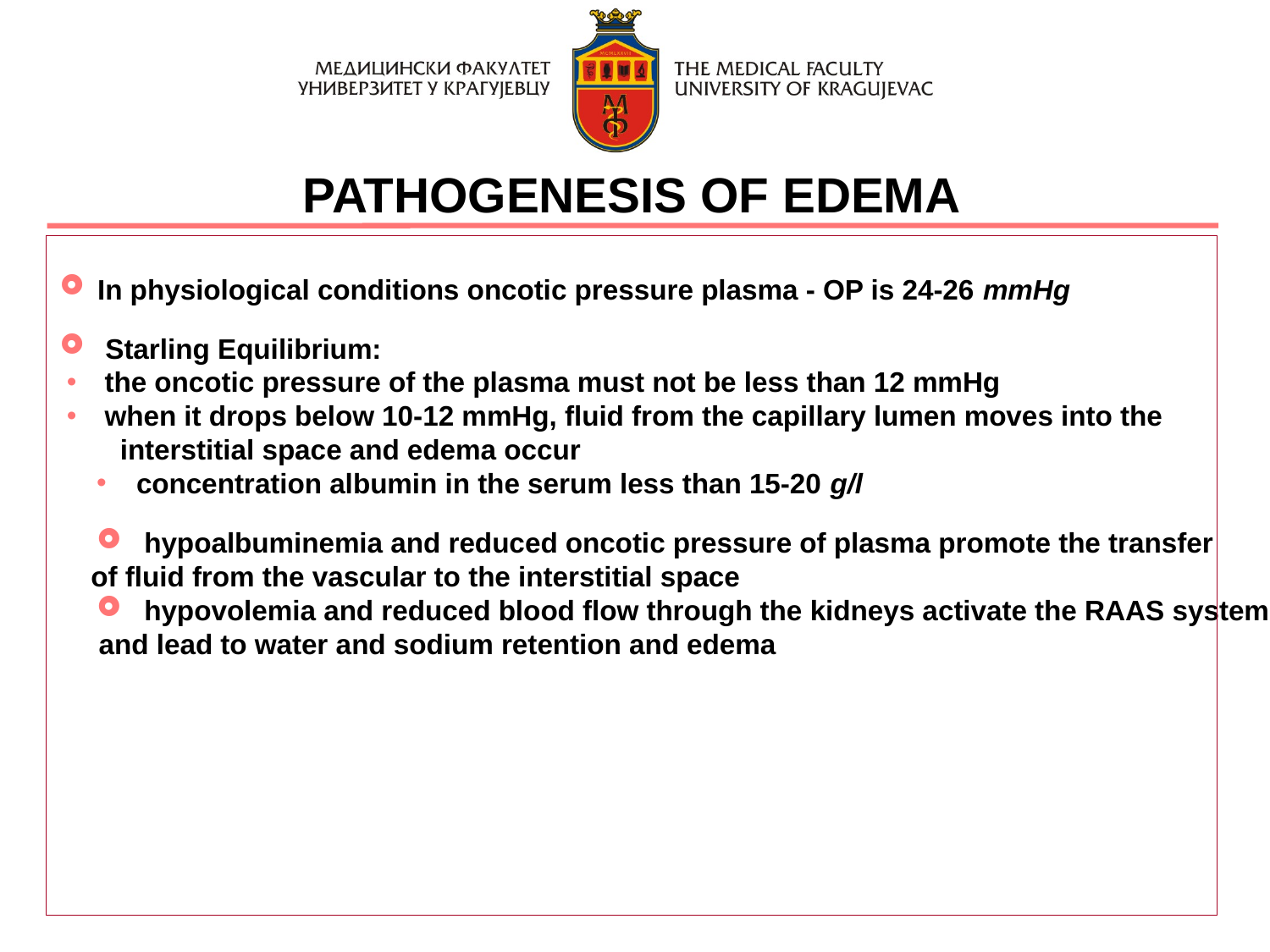

PATHOGENESIS OF EDEMA

 In physiological conditions oncotic pressure plasma - OP is 24-26 mmHg

  Starling Equilibrium:
 the oncotic pressure of the plasma must not be less than 12 mmHg
 when it drops below 10-12 mmHg, fluid from the capillary lumen moves into the
   interstitial space and edema occur
concentration albumin in the serum less than 15-20 g/l

 hypoalbuminemia and reduced oncotic pressure of plasma promote the transfer
    of fluid from the vascular to the interstitial space
 hypovolemia and reduced blood flow through the kidneys activate the RAAS system
     and lead to water and sodium retention and edema